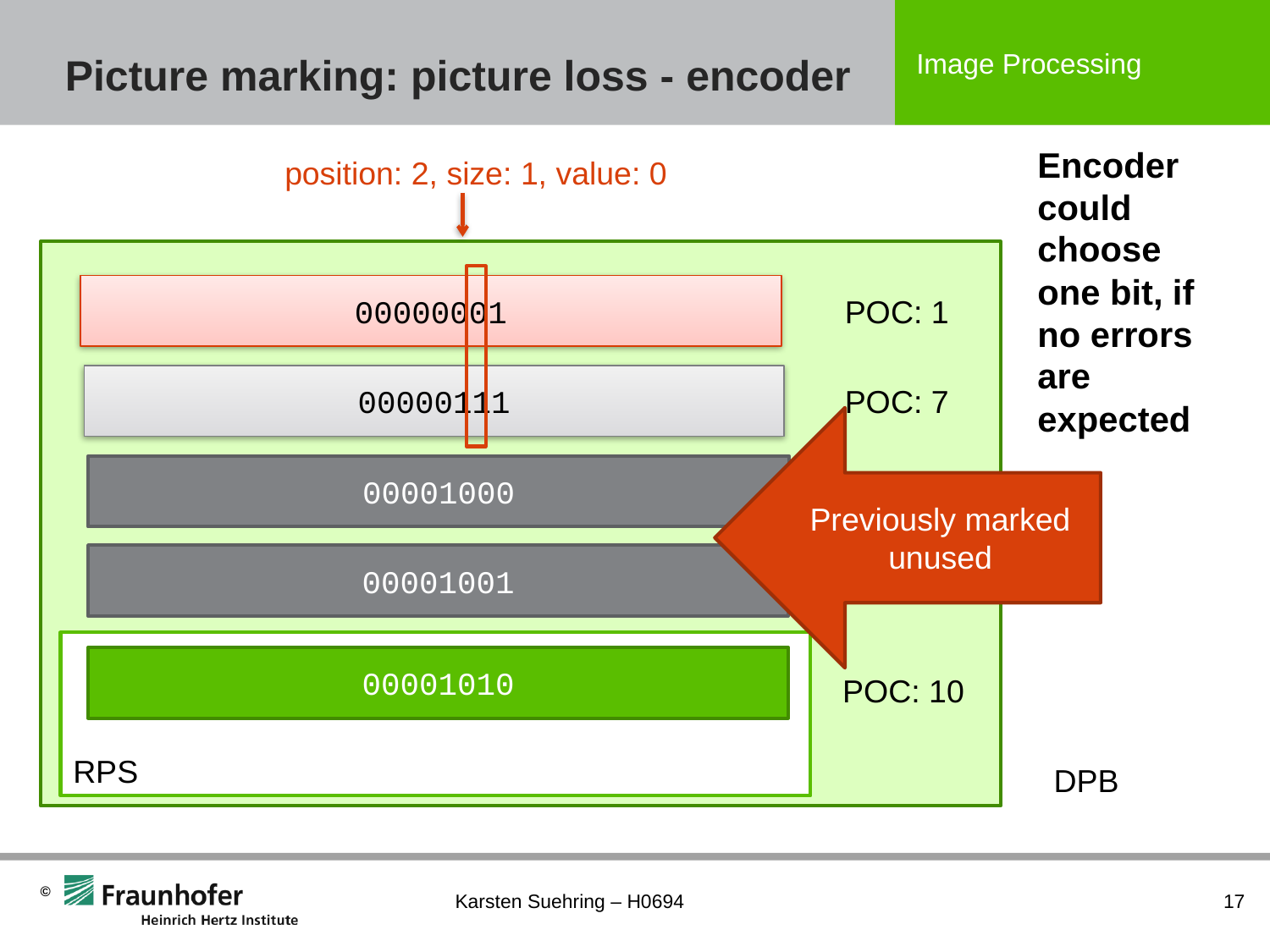

# Picture marking: picture loss - encoder
Encoder could choose one bit, if no errors are expected
position: 2, size: 1, value: 0

00000001
POC: 1
00000111
POC: 7
Previously marked unused
00001000
POC: 8
00001001
POC: 9
RPS
00001010
POC: 10
DPB
Karsten Suehring – H0694
17